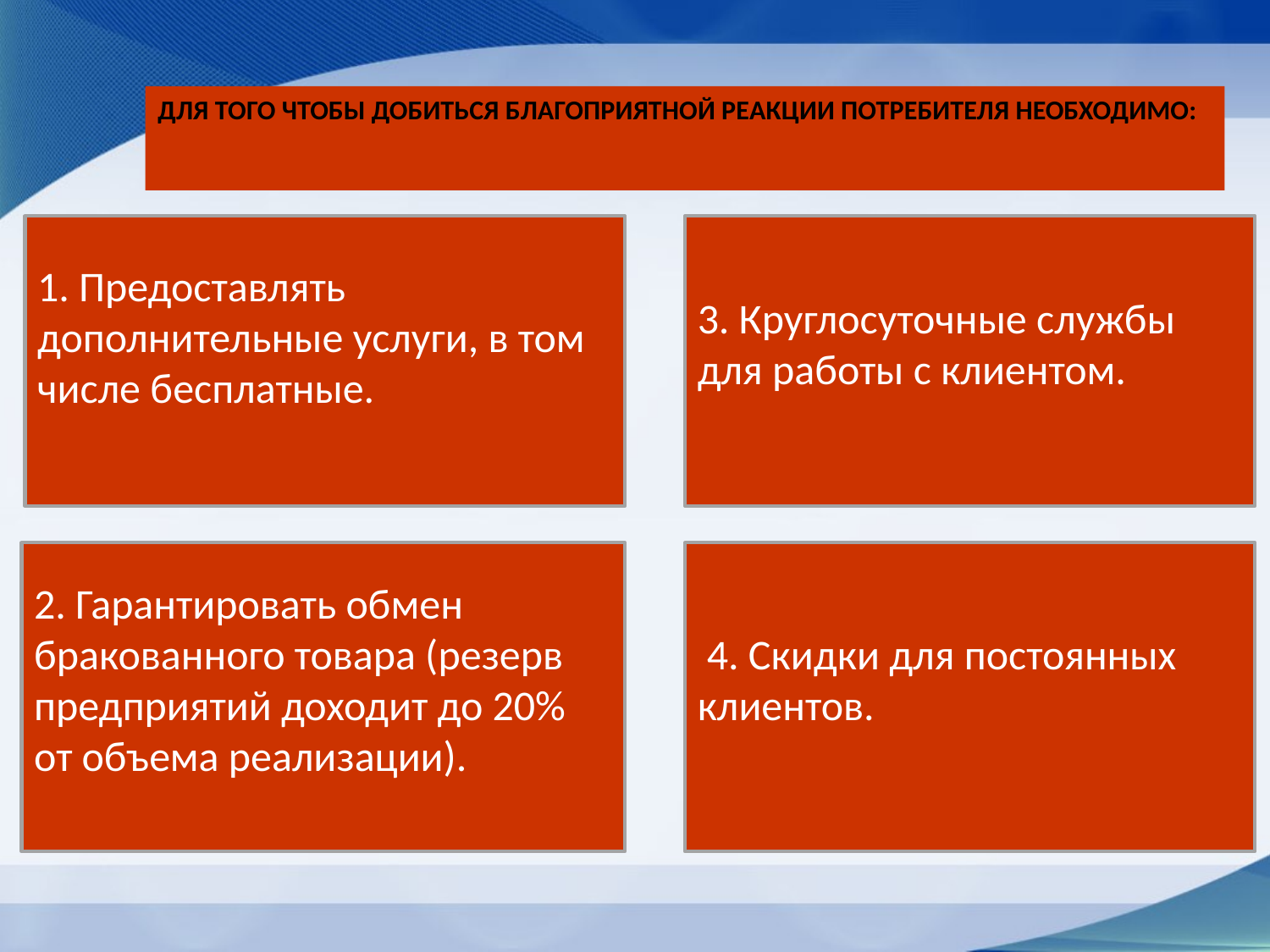

# Для того чтобы добиться благоприятной реакции потребителя необходимо:
1. Предоставлять дополнительные услуги, в том числе бесплатные.

3. Круглосуточные службы для работы с клиентом.

2. Гарантировать обмен бракованного товара (резерв предприятий доходит до 20% от объема реализации).

 4. Скидки для постоянных клиентов.